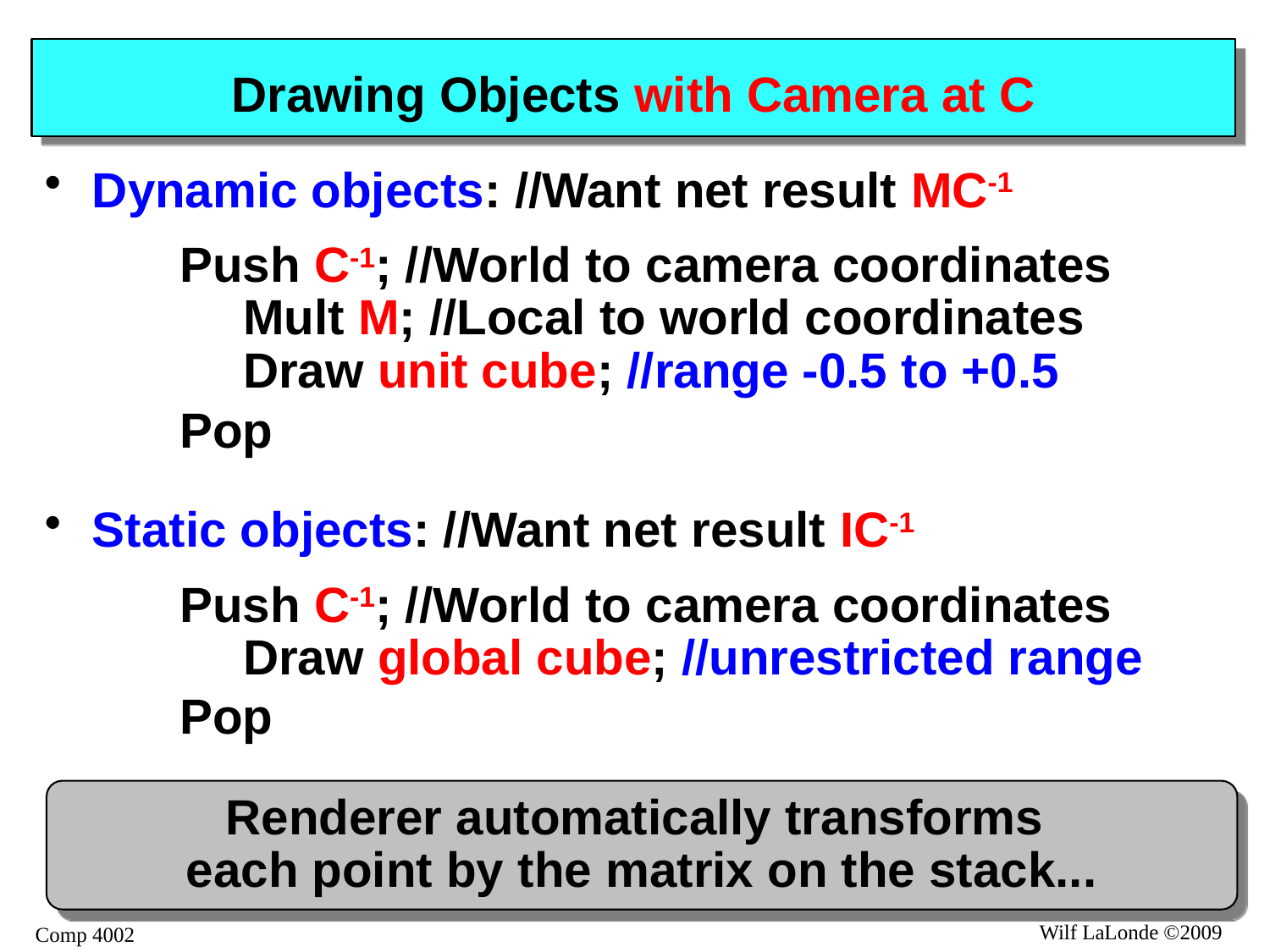

# Drawing Objects with Camera at C
Dynamic objects: //Want net result MC-1
	Push C-1; //World to camera coordinates
Mult M; //Local to world coordinates
Draw unit cube; //range -0.5 to +0.5
	Pop

Static objects: //Want net result IC-1
	Push C-1; //World to camera coordinates
Draw global cube; //unrestricted range
	Pop
Renderer automatically transforms
each point by the matrix on the stack...